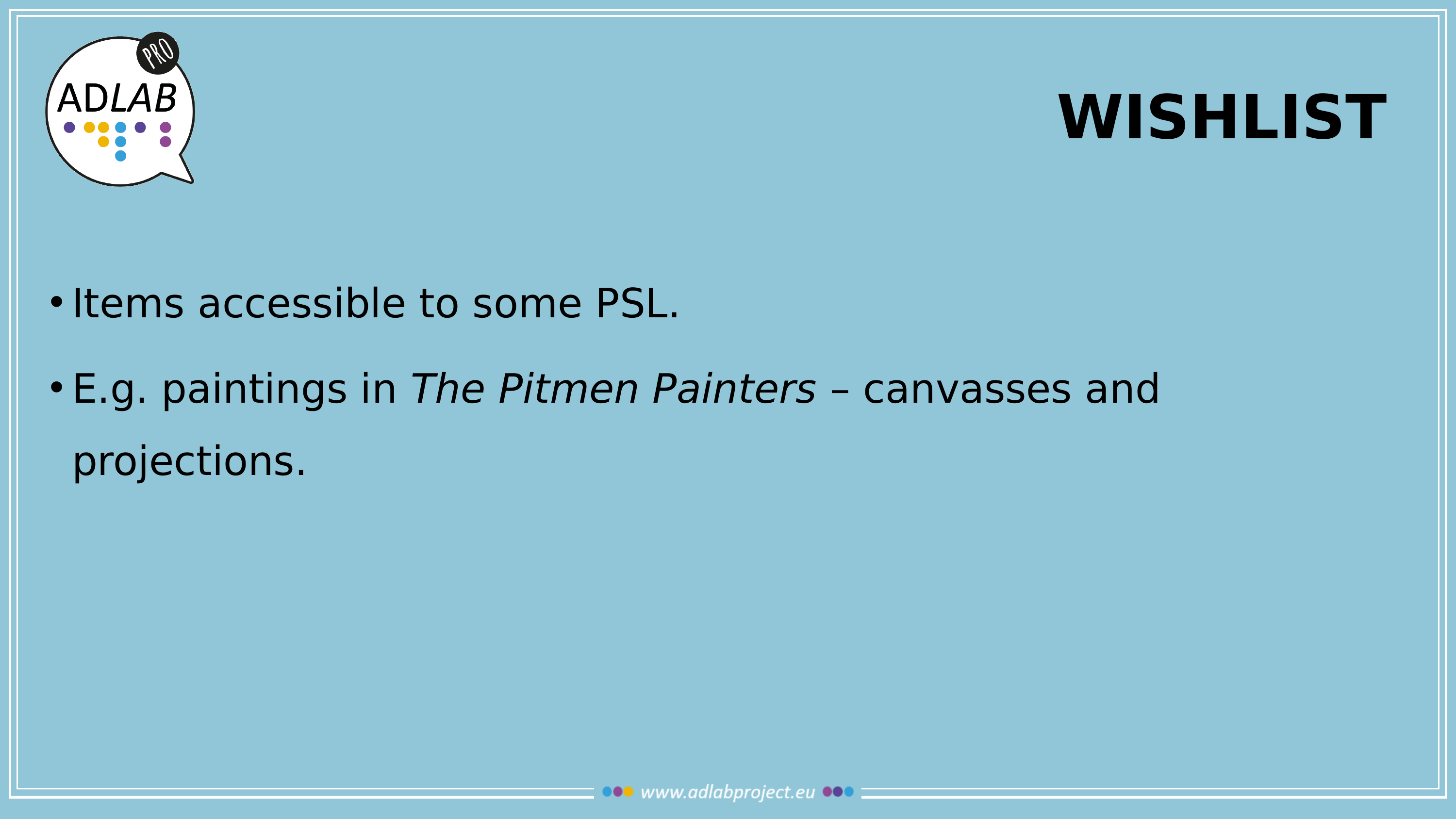

# Wishlist
Items accessible to some PSL.
E.g. paintings in The Pitmen Painters – canvasses and projections.